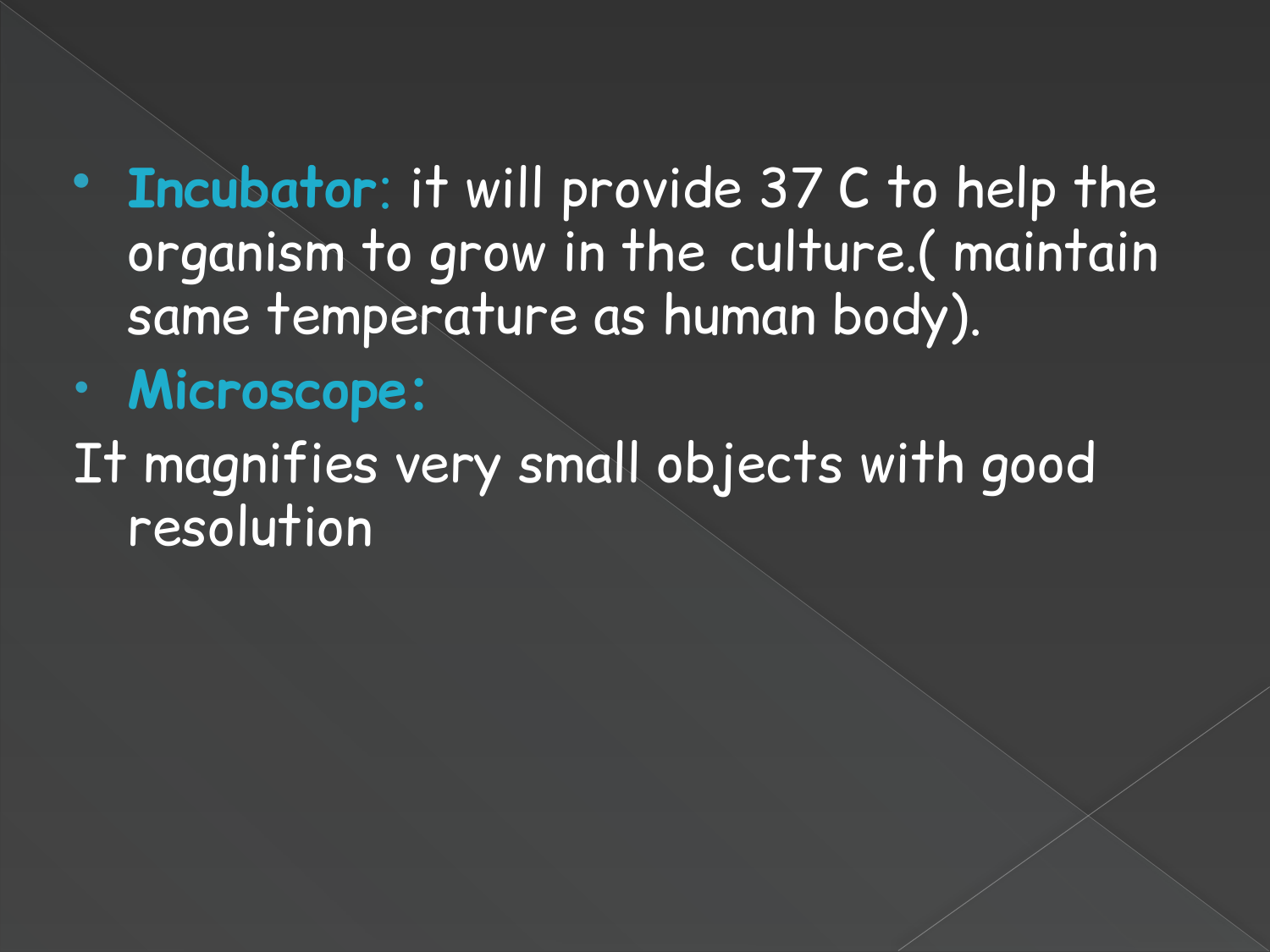

#
Incubator: it will provide 37 C to help the organism to grow in the culture.( maintain same temperature as human body).
Microscope:
It magnifies very small objects with good resolution